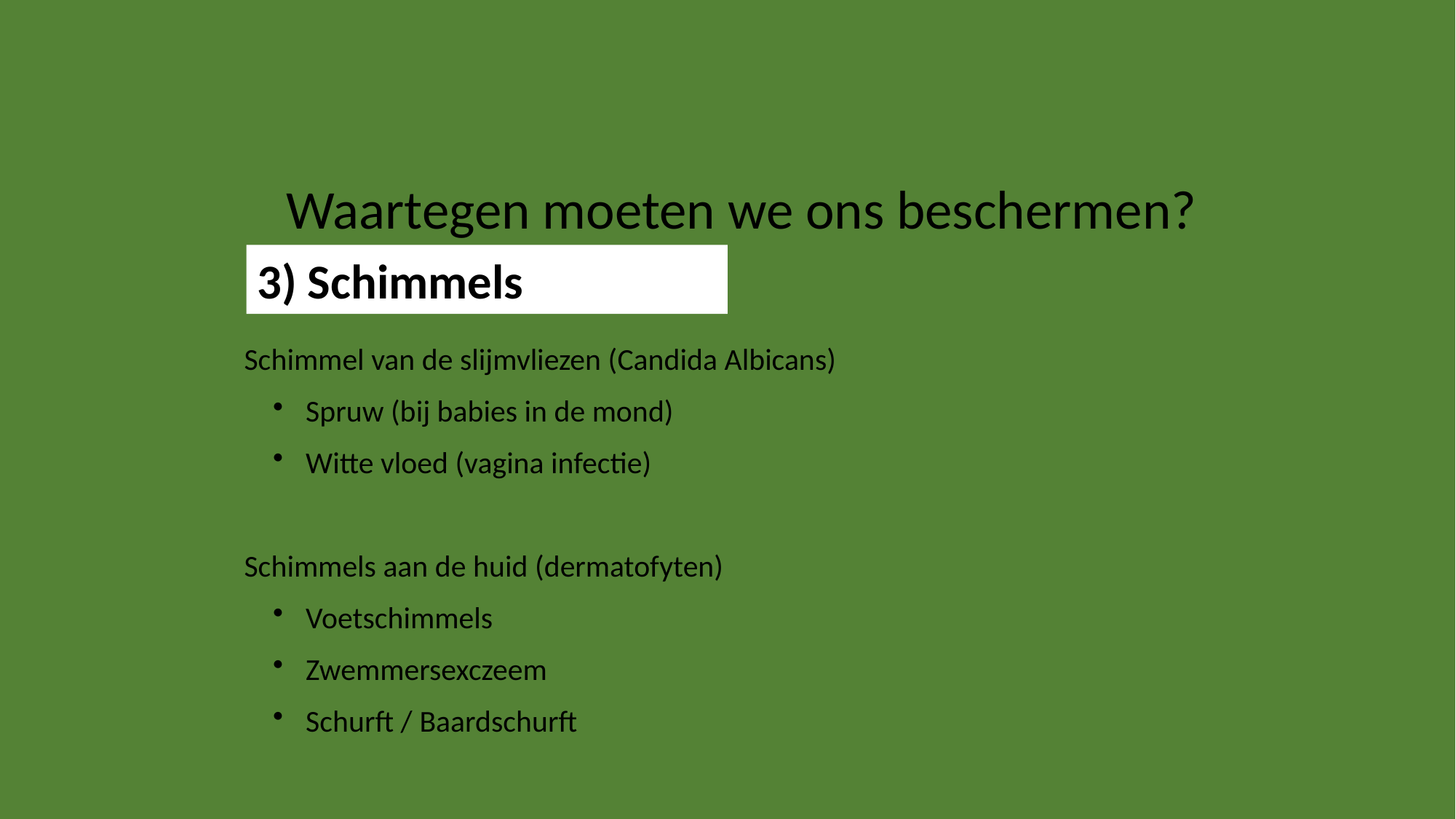

# Waartegen moeten we ons beschermen?

3) Schimmels
Schimmel van de slijmvliezen (Candida Albicans)
 Spruw (bij babies in de mond)
 Witte vloed (vagina infectie)

Schimmels aan de huid (dermatofyten)
 Voetschimmels
 Zwemmersexczeem
 Schurft / Baardschurft